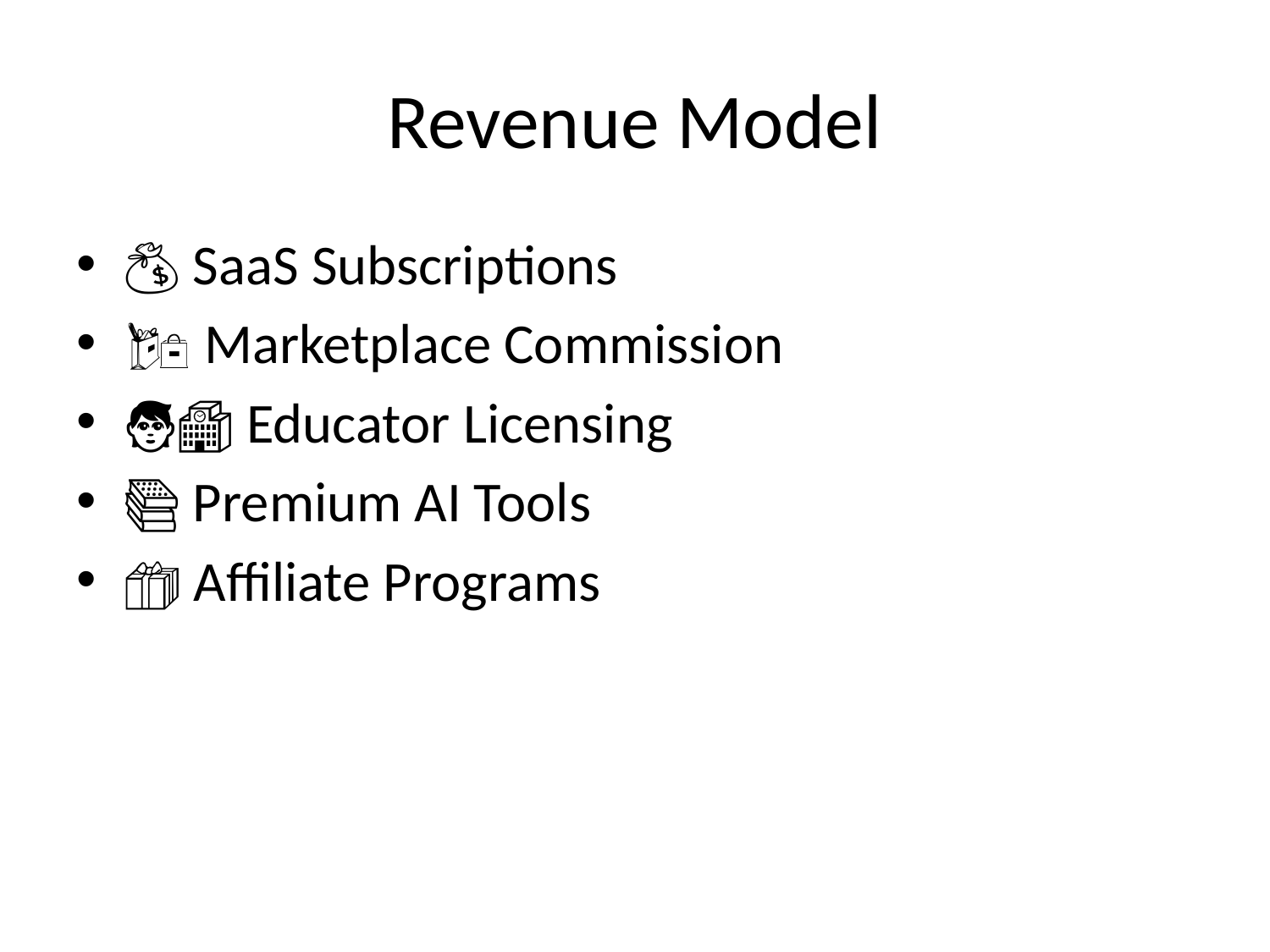

# Revenue Model
💰 SaaS Subscriptions
🛍️ Marketplace Commission
🧑‍🏫 Educator Licensing
📚 Premium AI Tools
🎁 Affiliate Programs